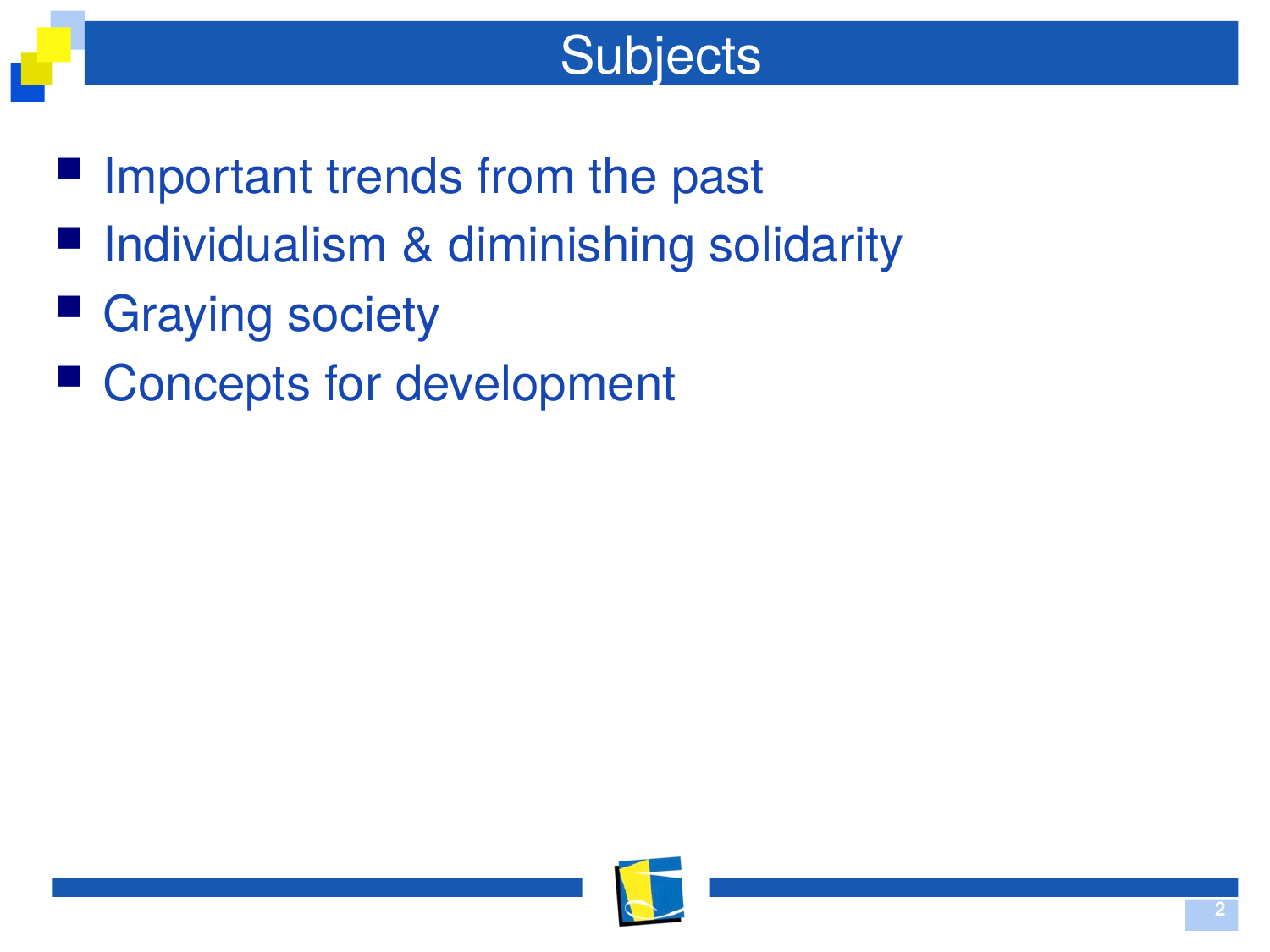

# Subjects
Important trends from the past
Individualism & diminishing solidarity
Graying society
Concepts for development

2